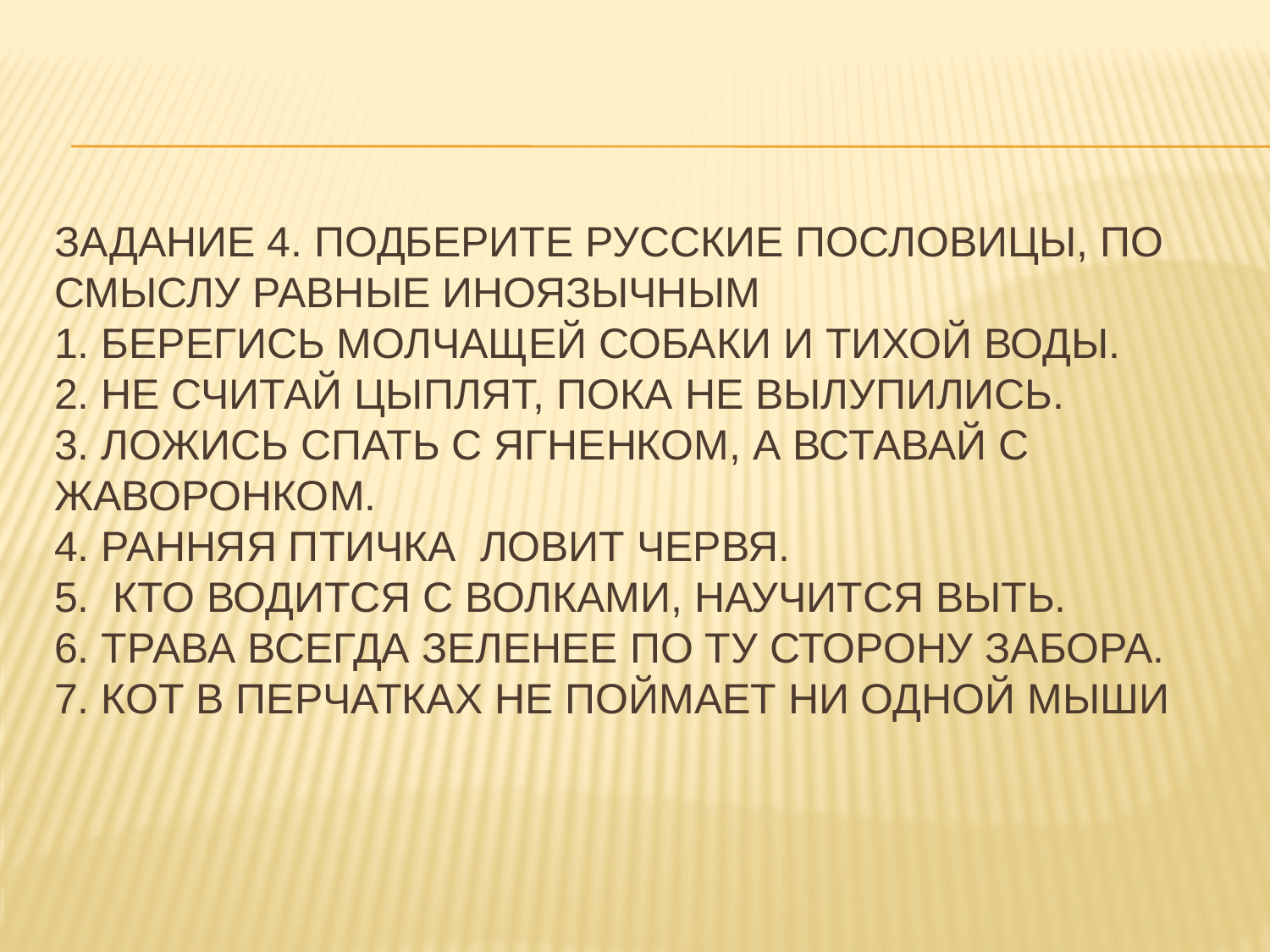

# Задание 4. Подберите русские пословицы, по смыслу равные иноязычным 1. Берегись молчащей собаки и тихой воды. 2. Не считай цыплят, пока не вылупились. 3. Ложись спать с ягненком, а вставай с жаворонком. 4. Ранняя птичка  ловит червя. 5.  Кто водится с волками, научится выть. 6. Трава всегда зеленее по ту сторону забора. 7. Кот в перчатках не поймает ни одной мыши